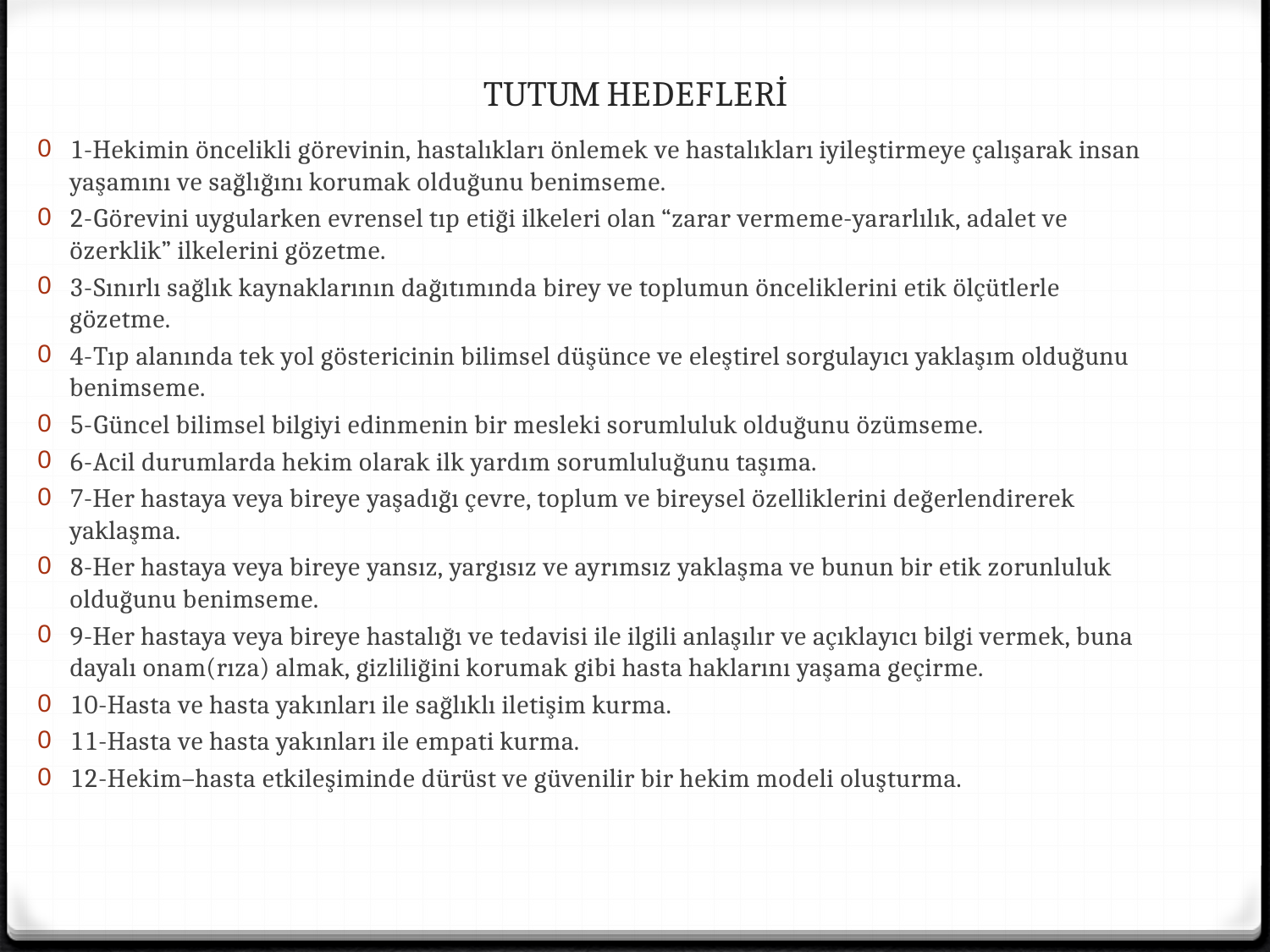

# TUTUM HEDEFLERİ
1-Hekimin öncelikli görevinin, hastalıkları önlemek ve hastalıkları iyileştirmeye çalışarak insan yaşamını ve sağlığını korumak olduğunu benimseme.
2-Görevini uygularken evrensel tıp etiği ilkeleri olan “zarar vermeme-yararlılık, adalet ve özerklik” ilkelerini gözetme.
3-Sınırlı sağlık kaynaklarının dağıtımında birey ve toplumun önceliklerini etik ölçütlerle gözetme.
4-Tıp alanında tek yol göstericinin bilimsel düşünce ve eleştirel sorgulayıcı yaklaşım olduğunu benimseme.
5-Güncel bilimsel bilgiyi edinmenin bir mesleki sorumluluk olduğunu özümseme.
6-Acil durumlarda hekim olarak ilk yardım sorumluluğunu taşıma.
7-Her hastaya veya bireye yaşadığı çevre, toplum ve bireysel özelliklerini değerlendirerek yaklaşma.
8-Her hastaya veya bireye yansız, yargısız ve ayrımsız yaklaşma ve bunun bir etik zorunluluk olduğunu benimseme.
9-Her hastaya veya bireye hastalığı ve tedavisi ile ilgili anlaşılır ve açıklayıcı bilgi vermek, buna dayalı onam(rıza) almak, gizliliğini korumak gibi hasta haklarını yaşama geçirme.
10-Hasta ve hasta yakınları ile sağlıklı iletişim kurma.
11-Hasta ve hasta yakınları ile empati kurma.
12-Hekim–hasta etkileşiminde dürüst ve güvenilir bir hekim modeli oluşturma.